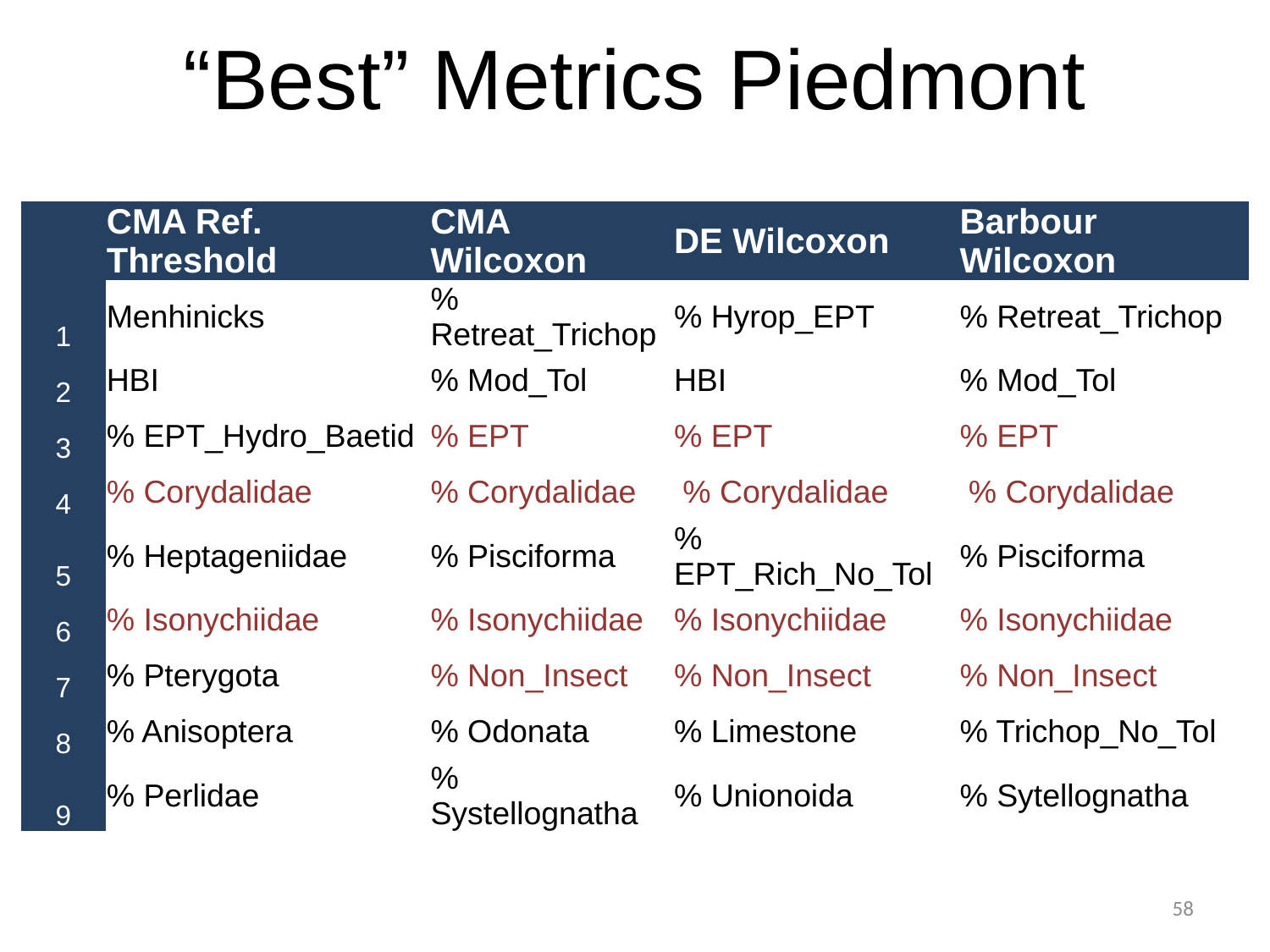

# “Best” Metrics Piedmont
|  | CMA Ref. Threshold | CMA Wilcoxon | DE Wilcoxon | Barbour Wilcoxon |
| --- | --- | --- | --- | --- |
| 1 | Menhinicks | % Retreat\_Trichop | % Hyrop\_EPT | % Retreat\_Trichop |
| 2 | HBI | % Mod\_Tol | HBI | % Mod\_Tol |
| 3 | % EPT\_Hydro\_Baetid | % EPT | % EPT | % EPT |
| 4 | % Corydalidae | % Corydalidae | % Corydalidae | % Corydalidae |
| 5 | % Heptageniidae | % Pisciforma | % EPT\_Rich\_No\_Tol | % Pisciforma |
| 6 | % Isonychiidae | % Isonychiidae | % Isonychiidae | % Isonychiidae |
| 7 | % Pterygota | % Non\_Insect | % Non\_Insect | % Non\_Insect |
| 8 | % Anisoptera | % Odonata | % Limestone | % Trichop\_No\_Tol |
| 9 | % Perlidae | % Systellognatha | % Unionoida | % Sytellognatha |
58